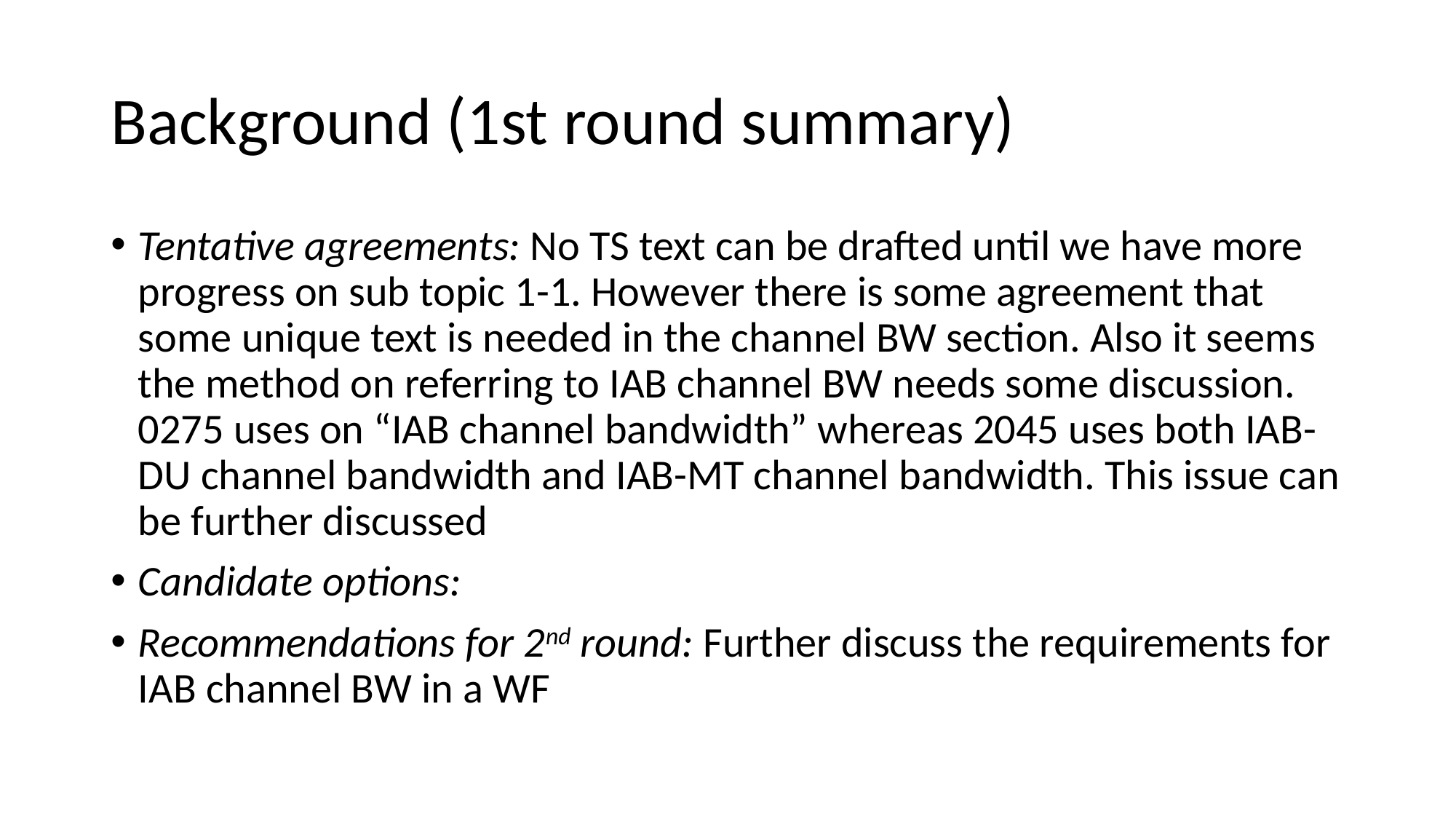

# Background (1st round summary)
Tentative agreements: No TS text can be drafted until we have more progress on sub topic 1-1. However there is some agreement that some unique text is needed in the channel BW section. Also it seems the method on referring to IAB channel BW needs some discussion. 0275 uses on “IAB channel bandwidth” whereas 2045 uses both IAB-DU channel bandwidth and IAB-MT channel bandwidth. This issue can be further discussed
Candidate options:
Recommendations for 2nd round: Further discuss the requirements for IAB channel BW in a WF